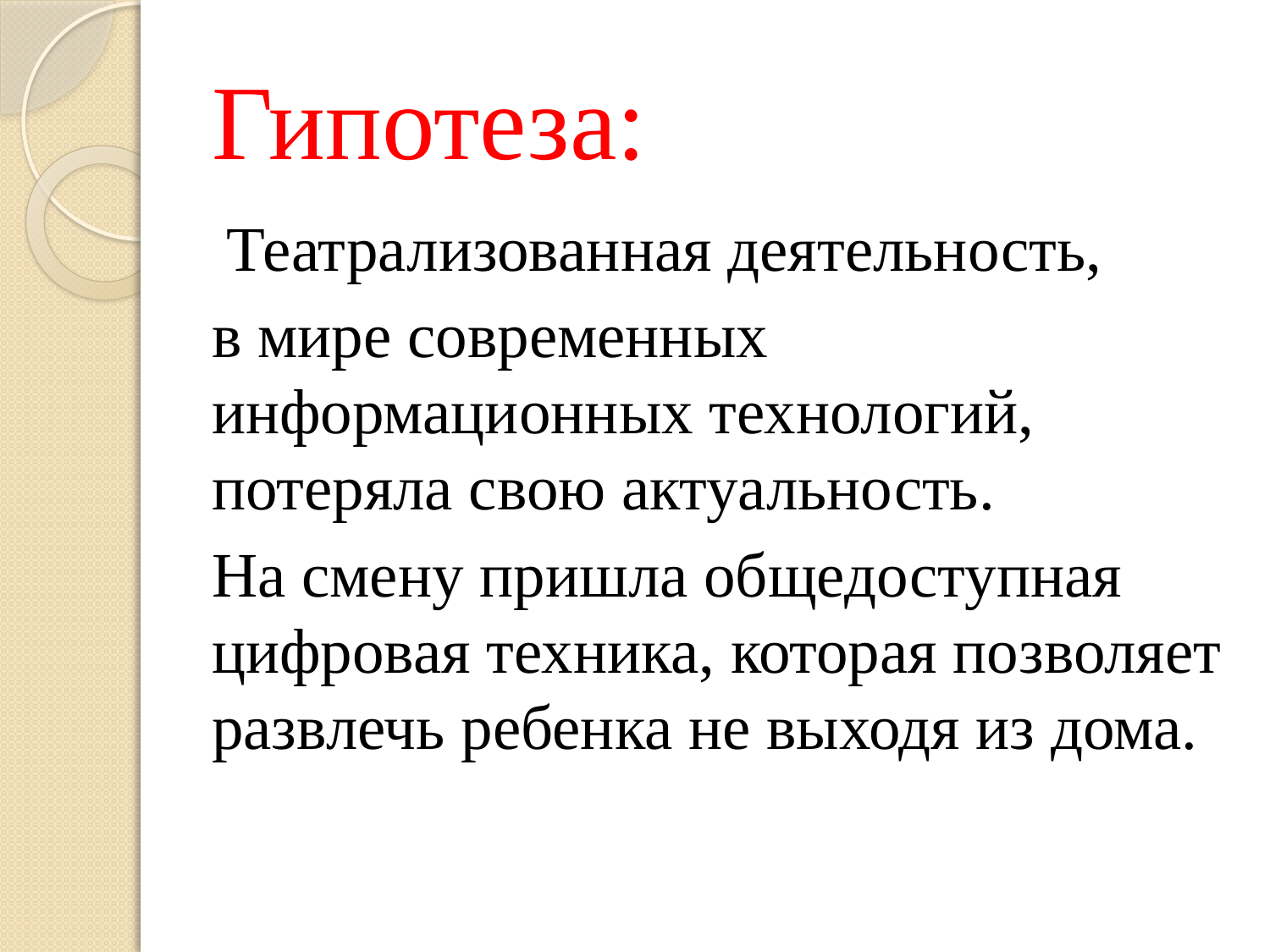

# Гипотеза:
 Театрализованная деятельность,
в мире современных информационных технологий, потеряла свою актуальность.
На смену пришла общедоступная цифровая техника, которая позволяет развлечь ребенка не выходя из дома.